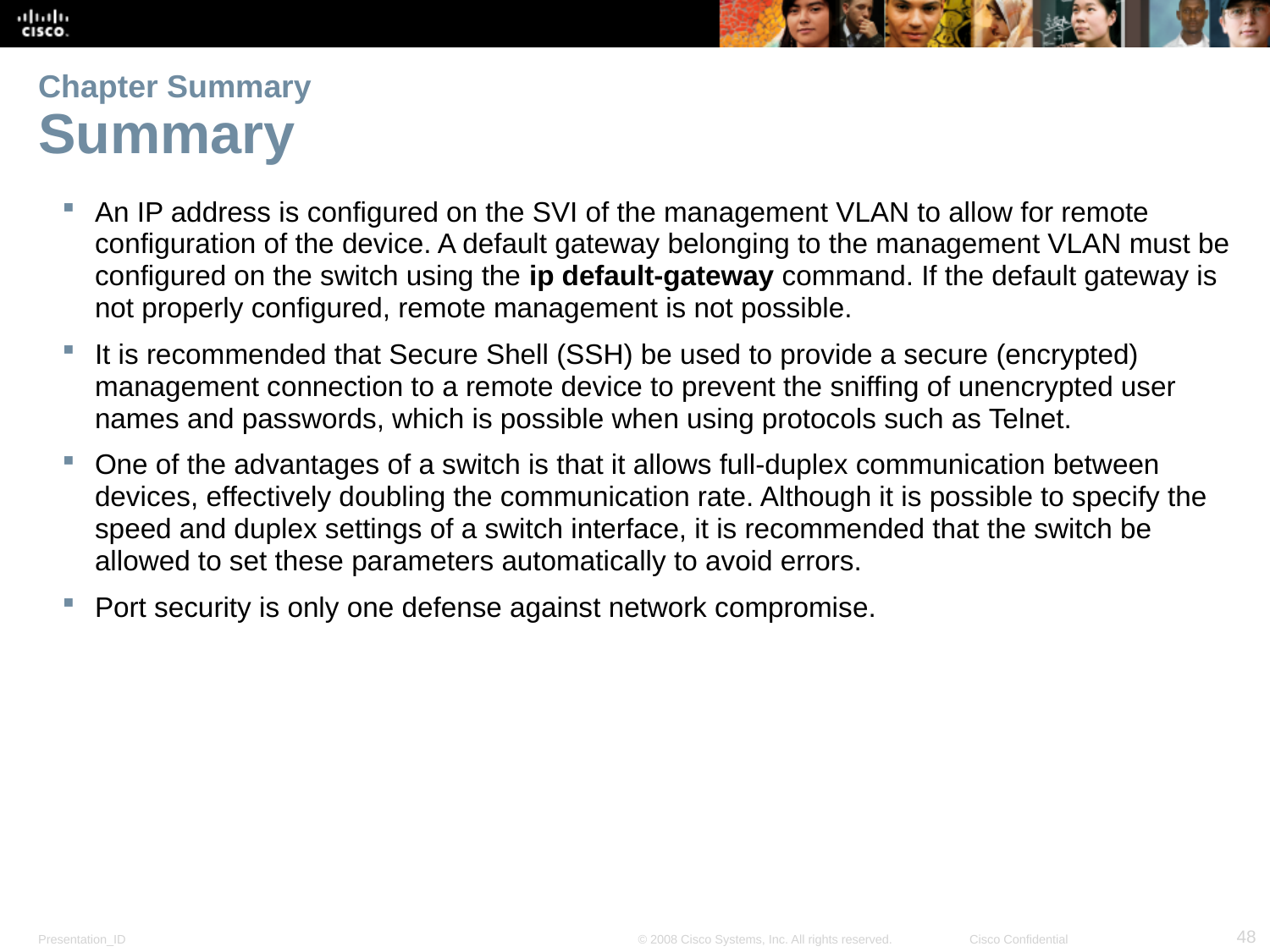

# Chapter Summary Summary
An IP address is configured on the SVI of the management VLAN to allow for remote configuration of the device. A default gateway belonging to the management VLAN must be configured on the switch using the ip default-gateway command. If the default gateway is not properly configured, remote management is not possible.
It is recommended that Secure Shell (SSH) be used to provide a secure (encrypted) management connection to a remote device to prevent the sniffing of unencrypted user names and passwords, which is possible when using protocols such as Telnet.
One of the advantages of a switch is that it allows full-duplex communication between devices, effectively doubling the communication rate. Although it is possible to specify the speed and duplex settings of a switch interface, it is recommended that the switch be allowed to set these parameters automatically to avoid errors.
Port security is only one defense against network compromise.